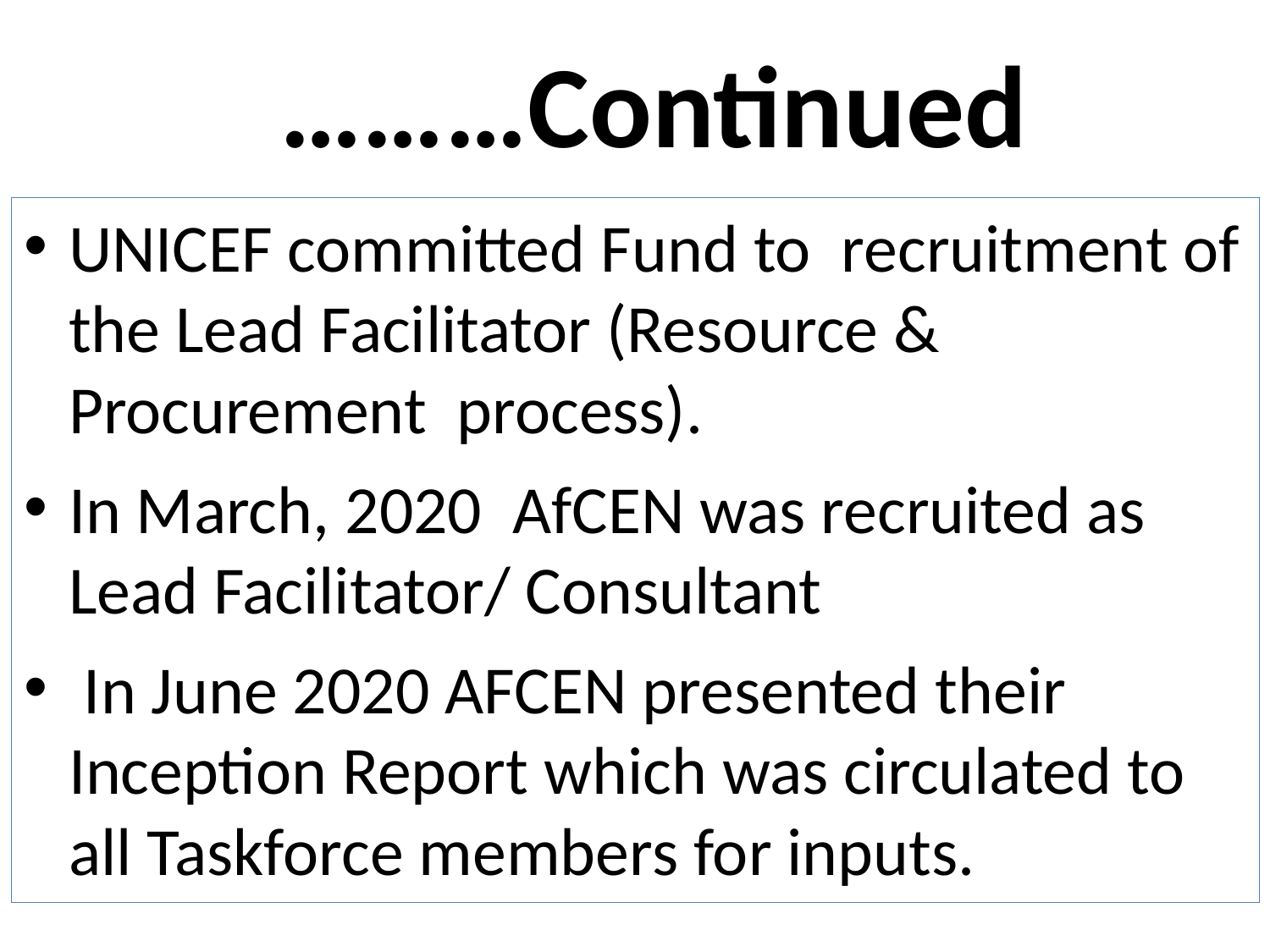

# ………Continued
UNICEF committed Fund to  recruitment of the Lead Facilitator (Resource & Procurement  process).
In March, 2020  AfCEN was recruited as Lead Facilitator/ Consultant
 In June 2020 AFCEN presented their Inception Report which was circulated to all Taskforce members for inputs.